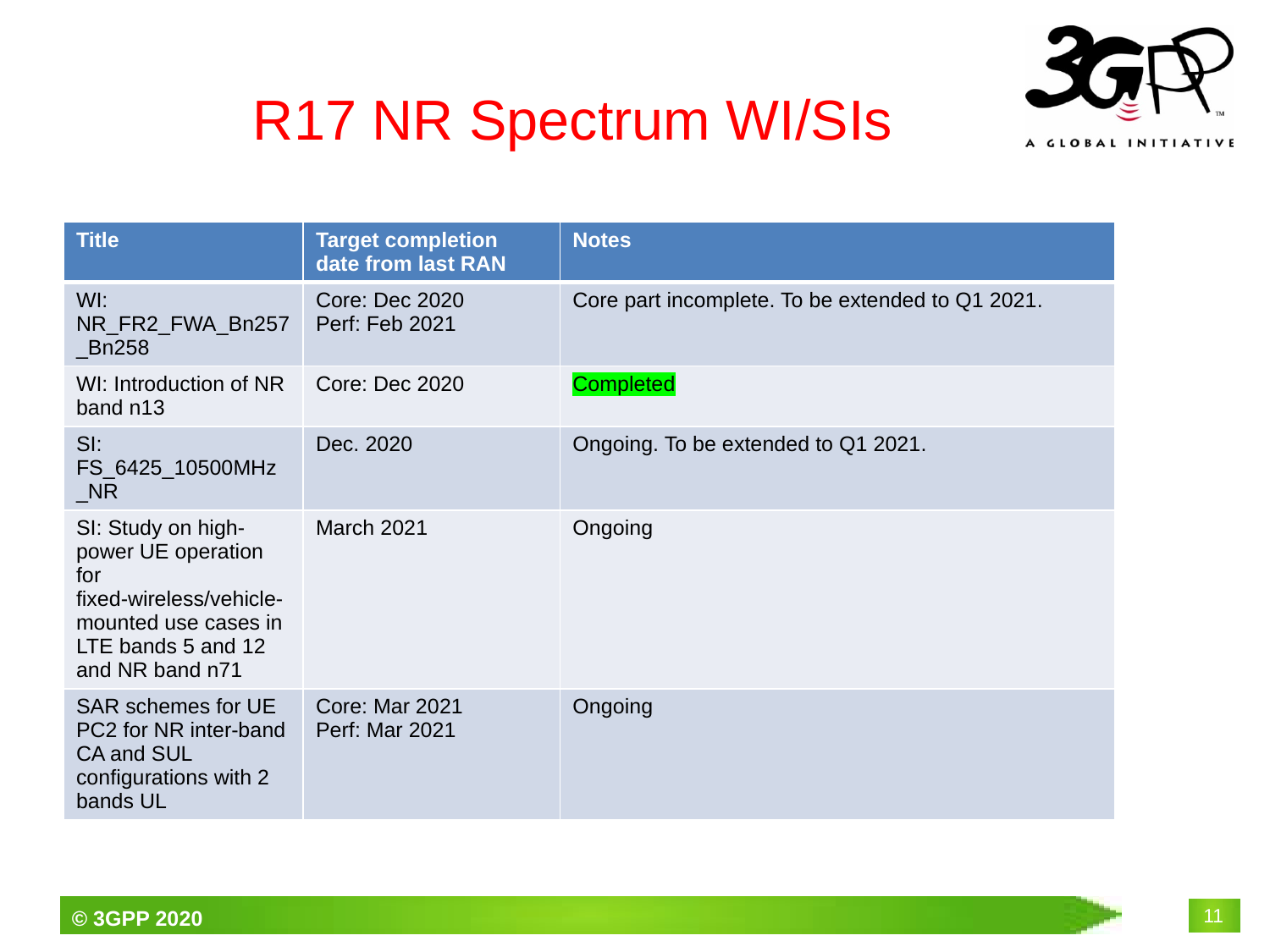

# R17 NR Spectrum WI/SIs
| Title | Target completion date from last RAN | Notes |
| --- | --- | --- |
| WI: NR\_FR2\_FWA\_Bn257\_Bn258 | Core: Dec 2020 Perf: Feb 2021 | Core part incomplete. To be extended to Q1 2021. |
| WI: Introduction of NR band n13 | Core: Dec 2020 | Completed |
| SI: FS\_6425\_10500MHz \_NR | Dec. 2020 | Ongoing. To be extended to Q1 2021. |
| SI: Study on high-power UE operation for fixed-wireless/vehicle-mounted use cases in LTE bands 5 and 12 and NR band n71 | March 2021 | Ongoing |
| SAR schemes for UE PC2 for NR inter-band CA and SUL configurations with 2 bands UL | Core: Mar 2021 Perf: Mar 2021 | Ongoing |
11